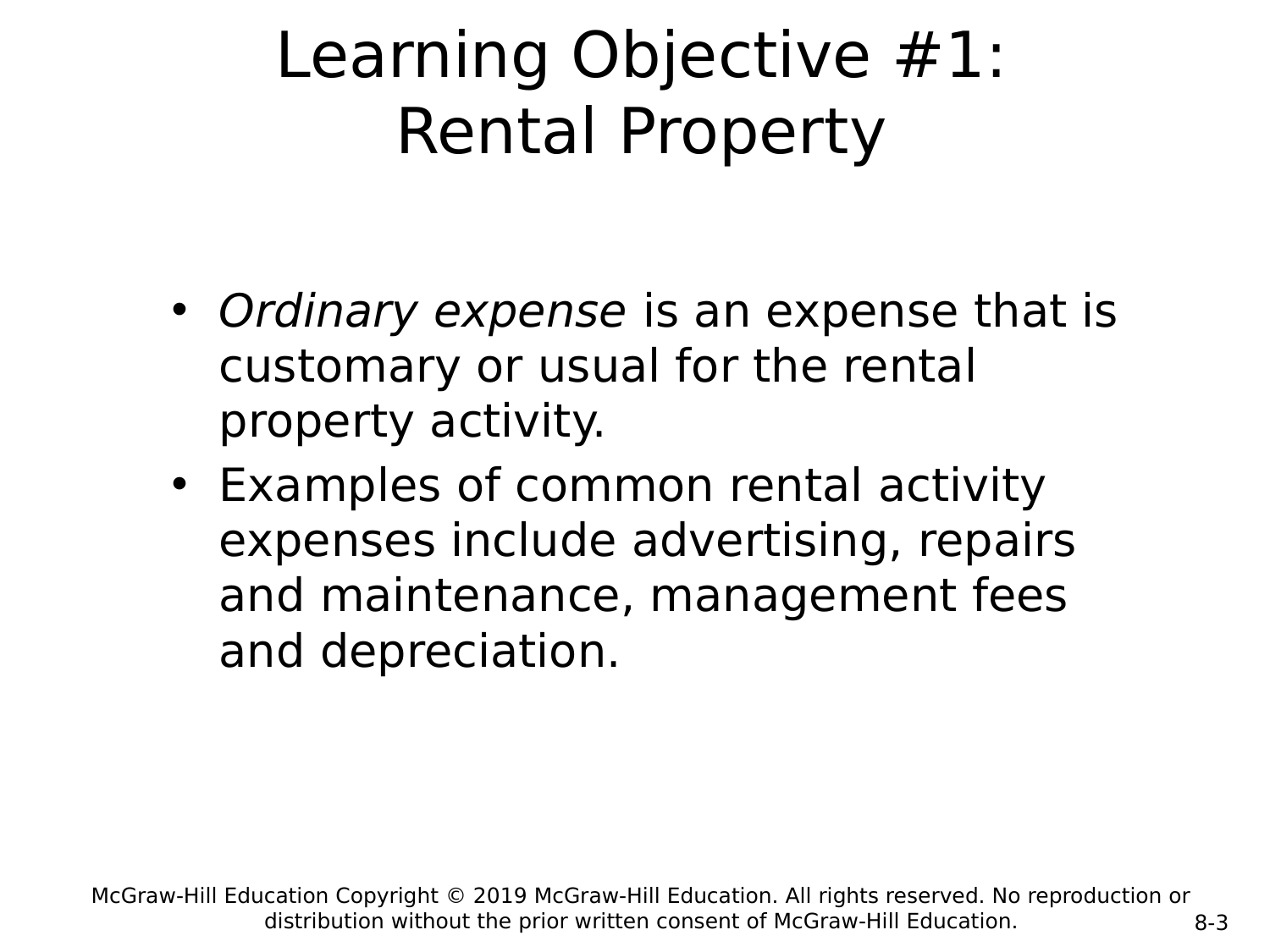

# Learning Objective #1: Rental Property
Ordinary expense is an expense that is customary or usual for the rental property activity.
Examples of common rental activity expenses include advertising, repairs and maintenance, management fees and depreciation.
McGraw-Hill Education Copyright © 2019 McGraw-Hill Education. All rights reserved. No reproduction or distribution without the prior written consent of McGraw-Hill Education.
8-3